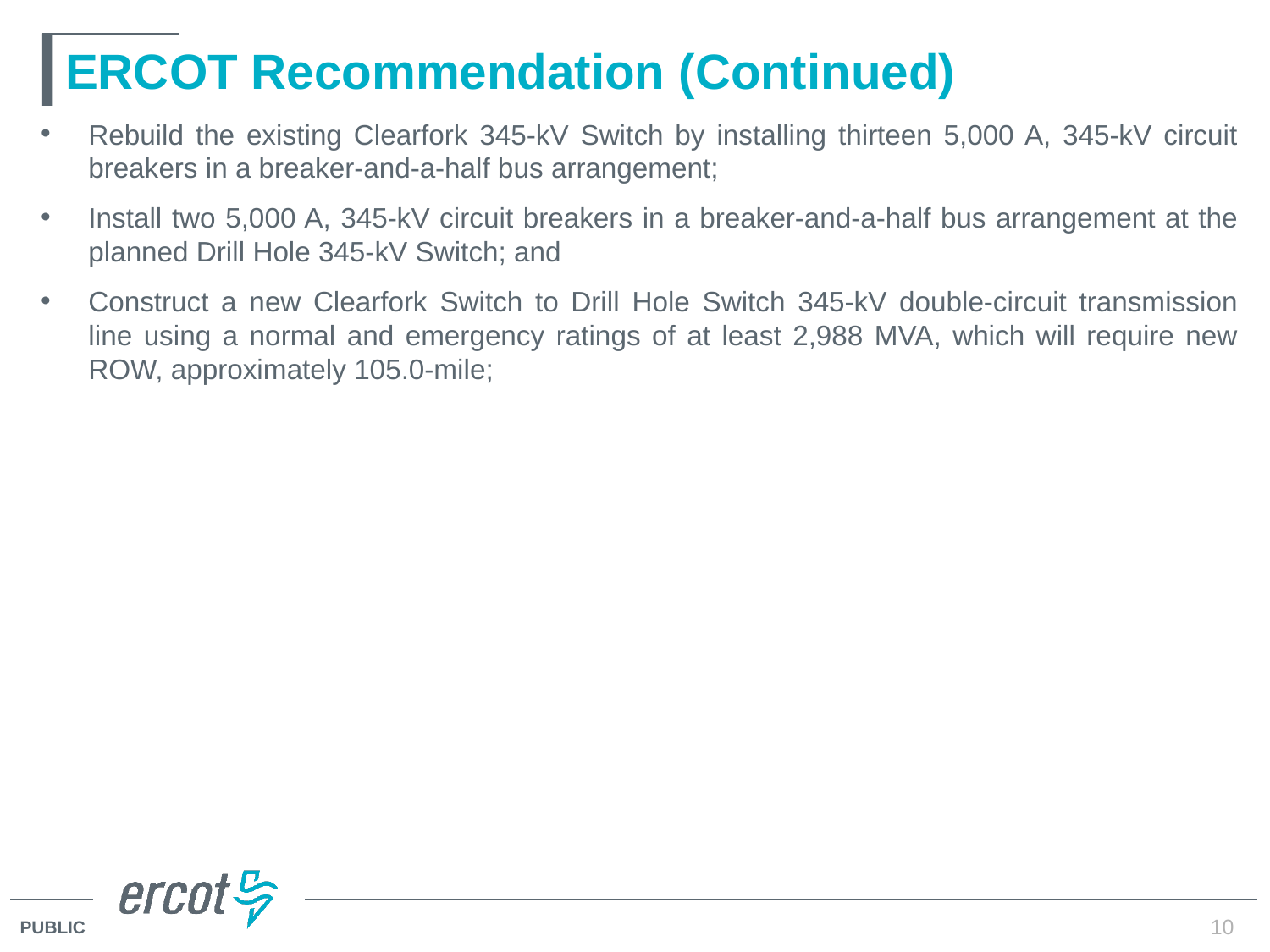

# ERCOT Recommendation (Continued)
Rebuild the existing Clearfork 345-kV Switch by installing thirteen 5,000 A, 345-kV circuit breakers in a breaker-and-a-half bus arrangement;
Install two 5,000 A, 345-kV circuit breakers in a breaker-and-a-half bus arrangement at the planned Drill Hole 345-kV Switch; and
Construct a new Clearfork Switch to Drill Hole Switch 345-kV double-circuit transmission line using a normal and emergency ratings of at least 2,988 MVA, which will require new ROW, approximately 105.0-mile;
10